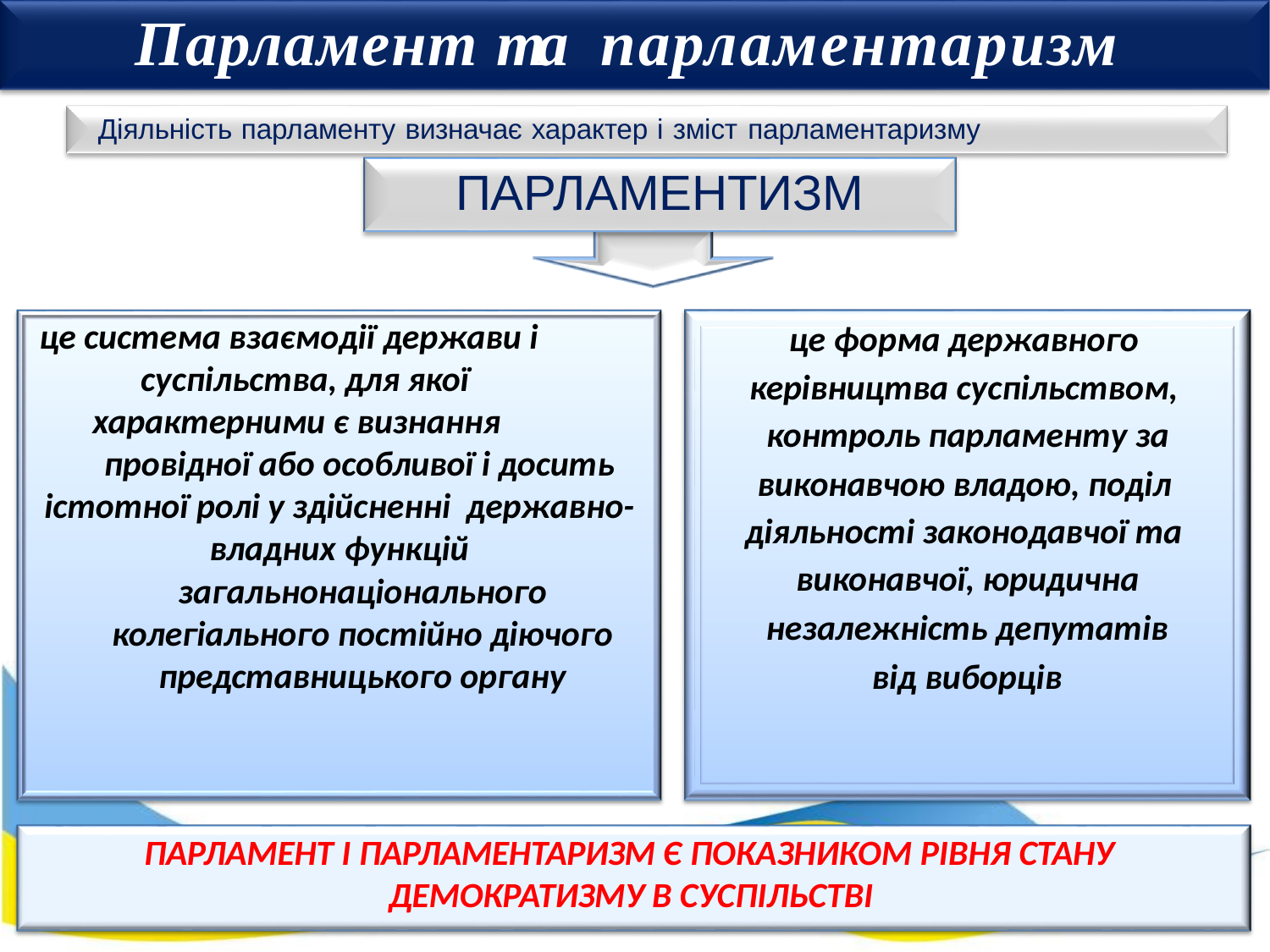

# Парламент та  парламентаризм
Діяльність парламенту визначає характер і зміст парламентаризму
ПАРЛАМЕНТИЗМ

це форма державного  керівництва суспільством,  контроль парламенту за
виконавчою владою, поділ
діяльності законодавчої та  виконавчої, юридична
незалежність депутатів
від виборців
це система взаємодії держави і
суспільства, для якої  характерними є визнання
провідної або особливої і досить  істотної ролі у здійсненні  державно-владних функцій
загальнонаціонального
колегіального постійно діючого
представницького органу

ПАРЛАМЕНТ І ПАРЛАМЕНТАРИЗМ Є ПОКАЗНИКОМ РІВНЯ СТАНУ  ДЕМОКРАТИЗМУ В СУСПІЛЬСТВІ
8